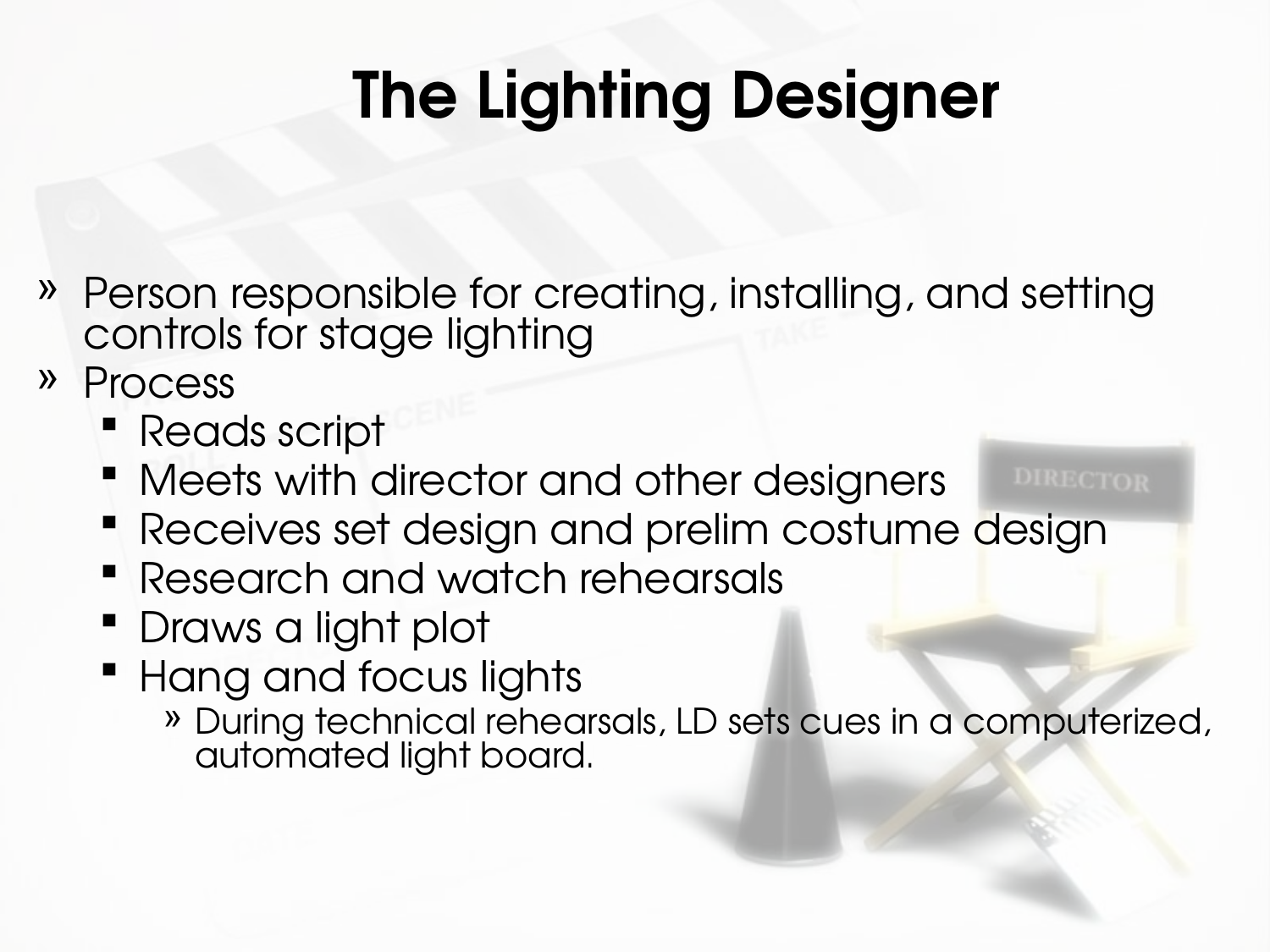

The Lighting Designer
Person responsible for creating, installing, and setting controls for stage lighting
Process
Reads script
Meets with director and other designers
Receives set design and prelim costume design
Research and watch rehearsals
Draws a light plot
Hang and focus lights
During technical rehearsals, LD sets cues in a computerized, automated light board.